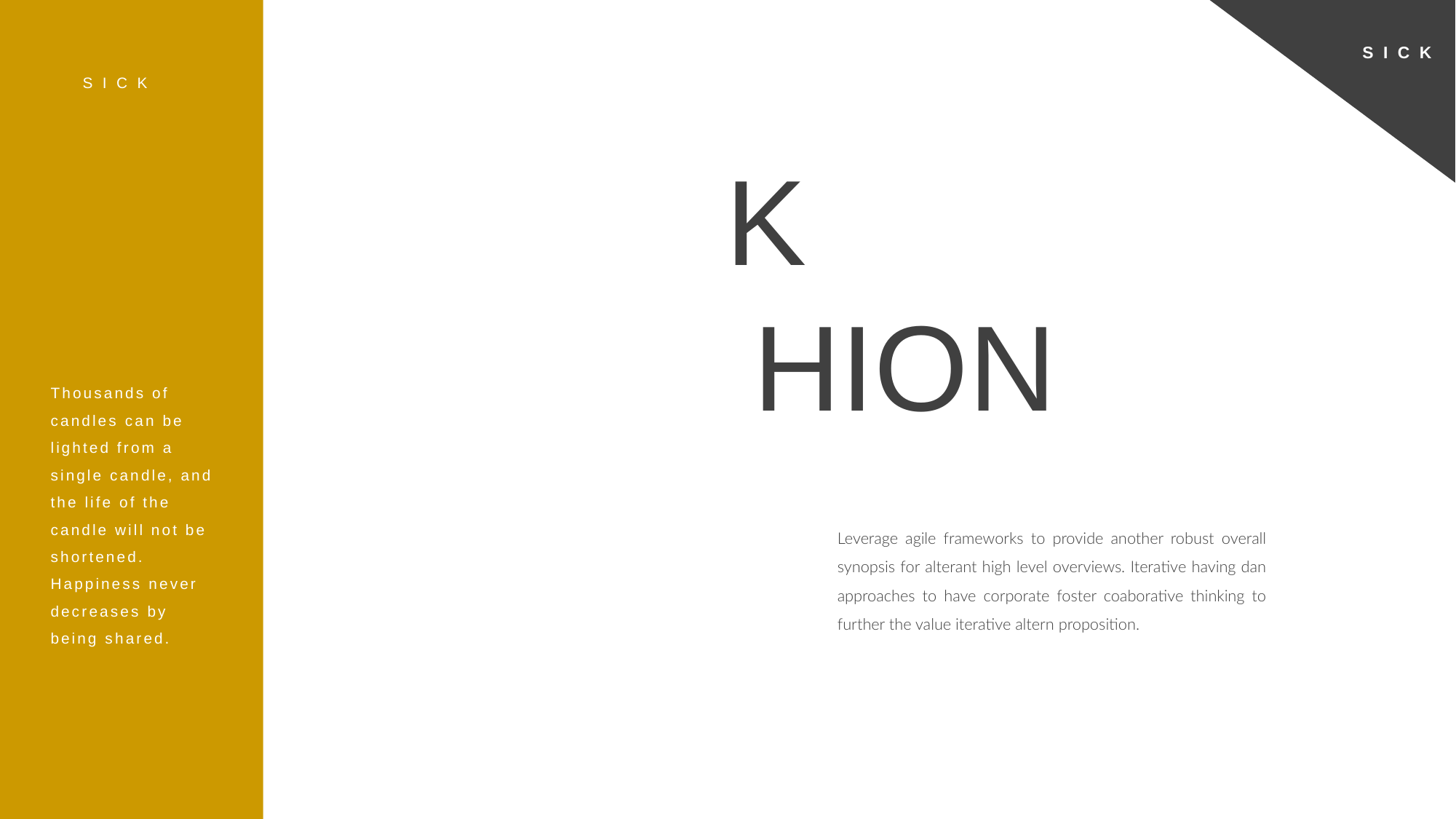

SICK
SICK
SICK
FASHION
Thousands of candles can be lighted from a single candle, and the life of the candle will not be shortened. Happiness never decreases by being shared.
Leverage agile frameworks to provide another robust overall synopsis for alterant high level overviews. Iterative having dan approaches to have corporate foster coaborative thinking to further the value iterative altern proposition.